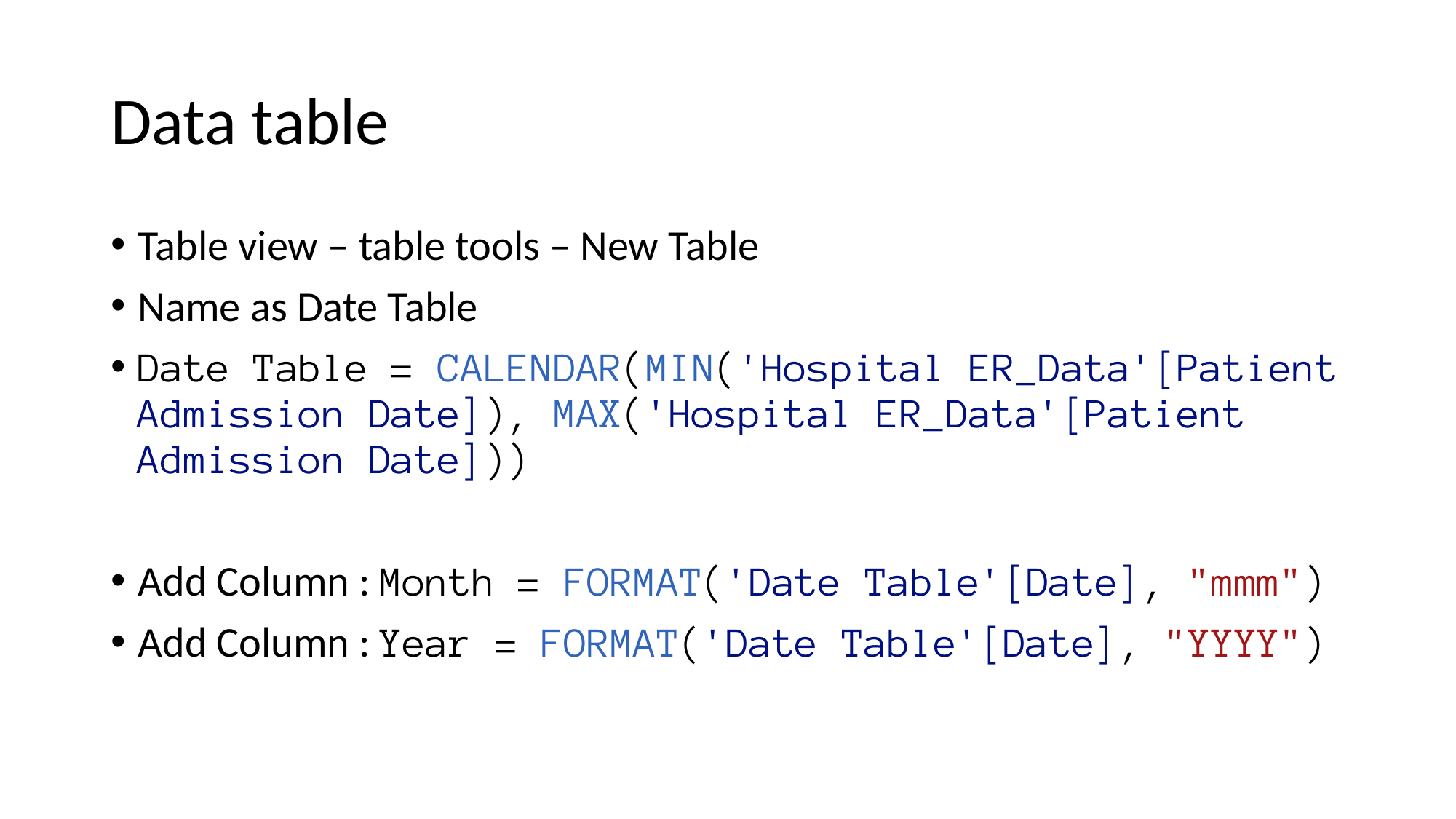

# Data table
Table view – table tools – New Table
Name as Date Table
Date Table = CALENDAR(MIN('Hospital ER_Data'[Patient Admission Date]), MAX('Hospital ER_Data'[Patient Admission Date]))

Add Column : Month = FORMAT('Date Table'[Date], "mmm")
Add Column : Year = FORMAT('Date Table'[Date], "YYYY")